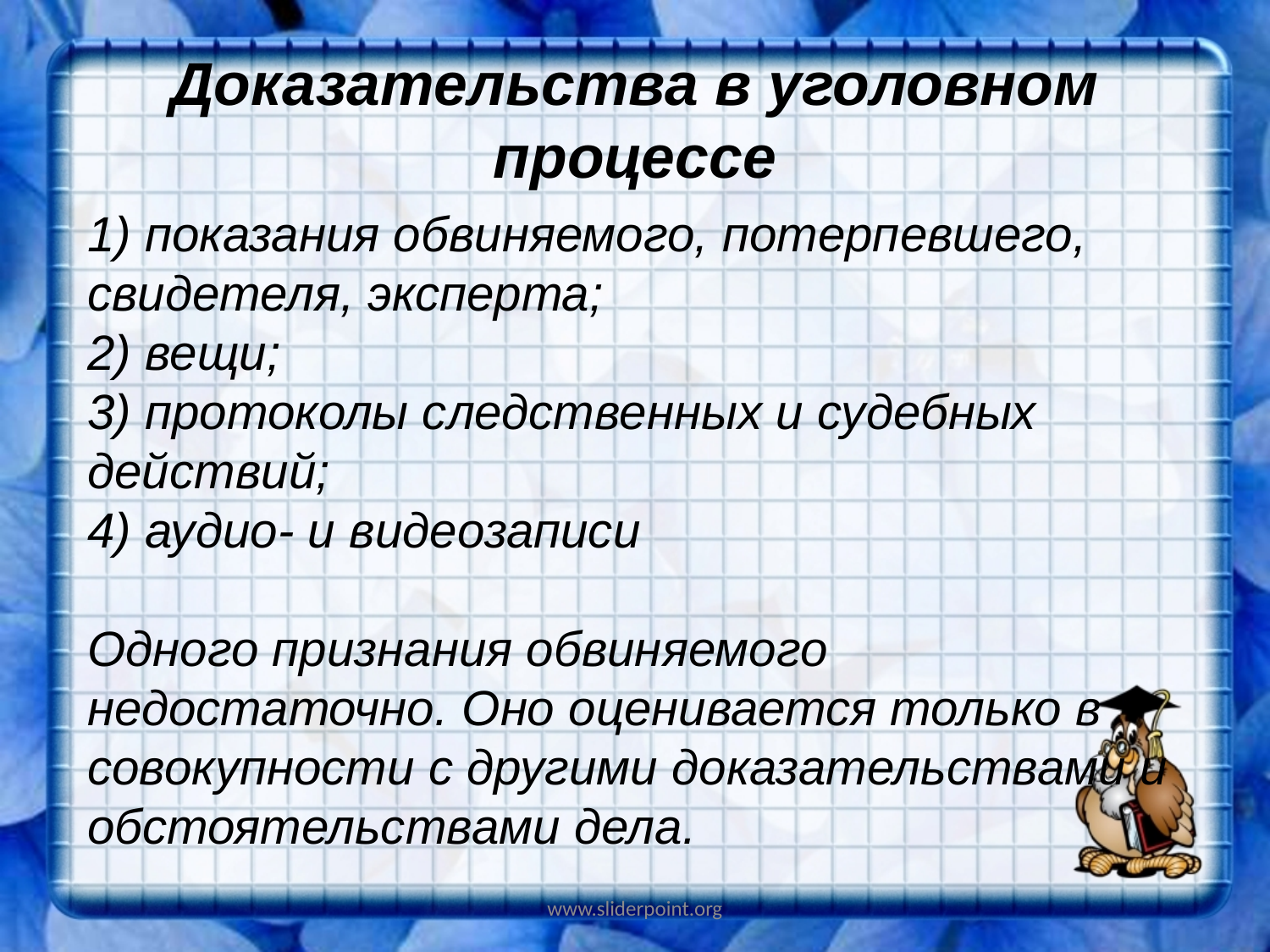

# Доказательства в уголовном процессе
1) показания обвиняемого, потерпевшего, свидетеля, эксперта;
2) вещи;
3) протоколы следственных и судебных действий;
4) аудио- и видеозаписи

Одного признания обвиняемого недостаточно. Оно оценивается только в совокупности с другими доказательствами и обстоятельствами дела.
www.sliderpoint.org